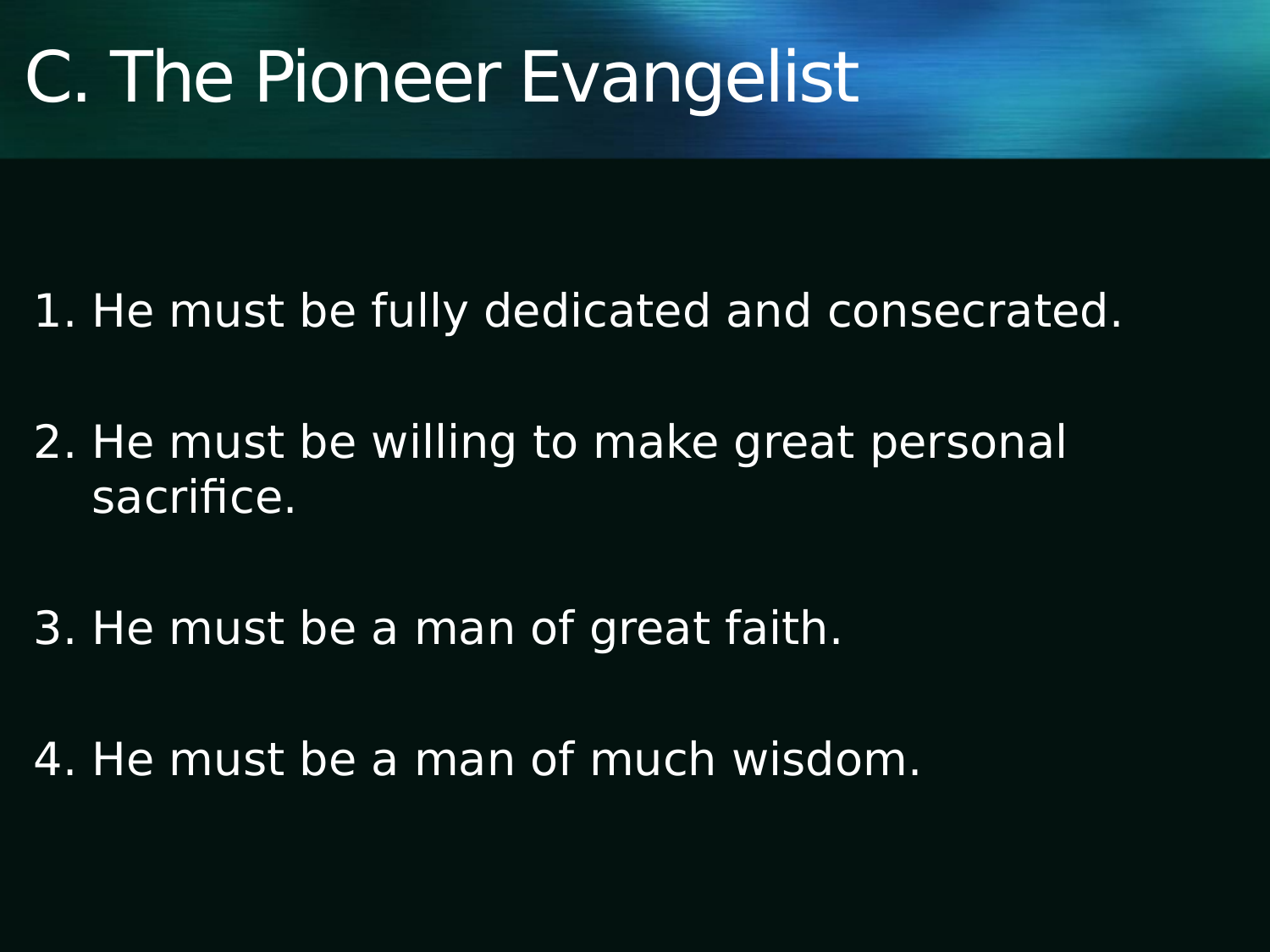

# C. The Pioneer Evangelist
1. He must be fully dedicated and consecrated.

2. He must be willing to make great personal
    sacrifice.

3. He must be a man of great faith.

4. He must be a man of much wisdom.